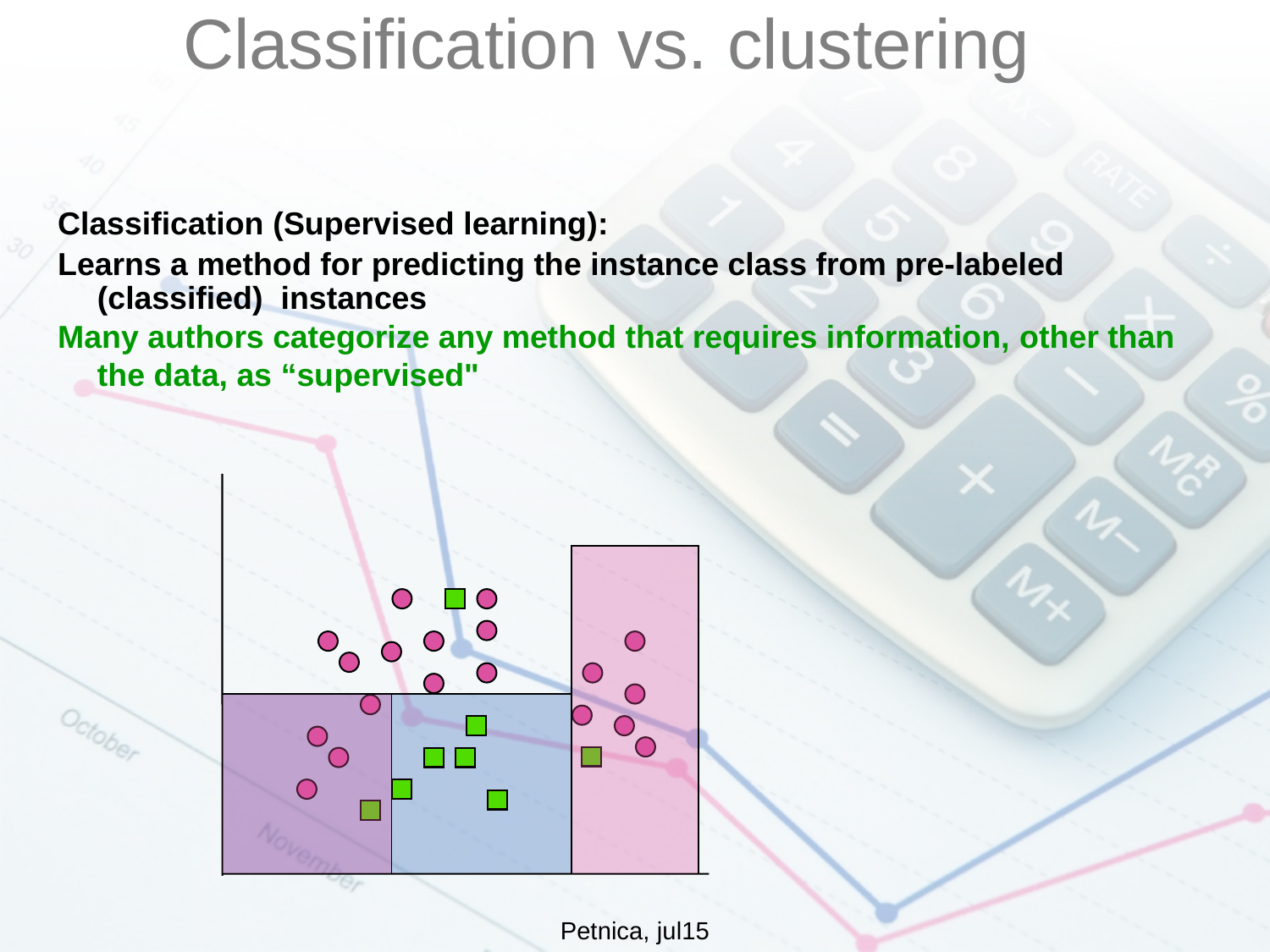

Classification vs. clustering
# Classification vs. Clustering
Classification (Supervised learning):
Learns a method for predicting the instance class from pre-labeled (classified)  instances
Many authors categorize any method that requires information, other than the data, as “supervised"

Petnica, jul15